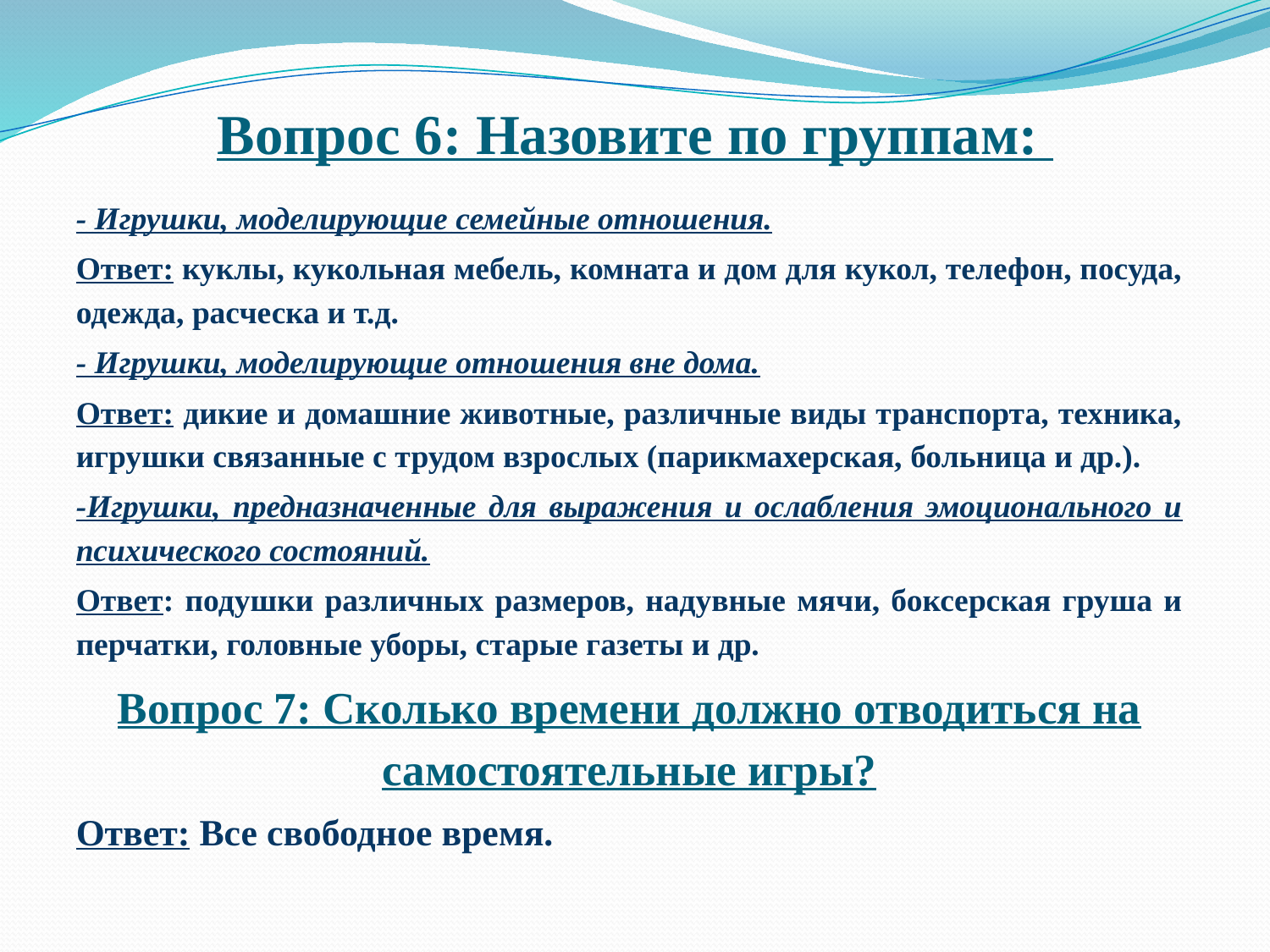

# Вопрос 6: Назовите по группам:
- Игрушки, моделирующие семейные отношения.
Ответ: куклы, кукольная мебель, комната и дом для кукол, телефон, посуда, одежда, расческа и т.д.
- Игрушки, моделирующие отношения вне дома.
Ответ: дикие и домашние животные, различные виды транспорта, техника, игрушки связанные с трудом взрослых (парикмахерская, больница и др.).
-Игрушки, предназначенные для выражения и ослабления эмоционального и психического состояний.
Ответ: подушки различных размеров, надувные мячи, боксерская груша и перчатки, головные уборы, старые газеты и др.
Вопрос 7: Сколько времени должно отводиться на самостоятельные игры?
Ответ: Все свободное время.